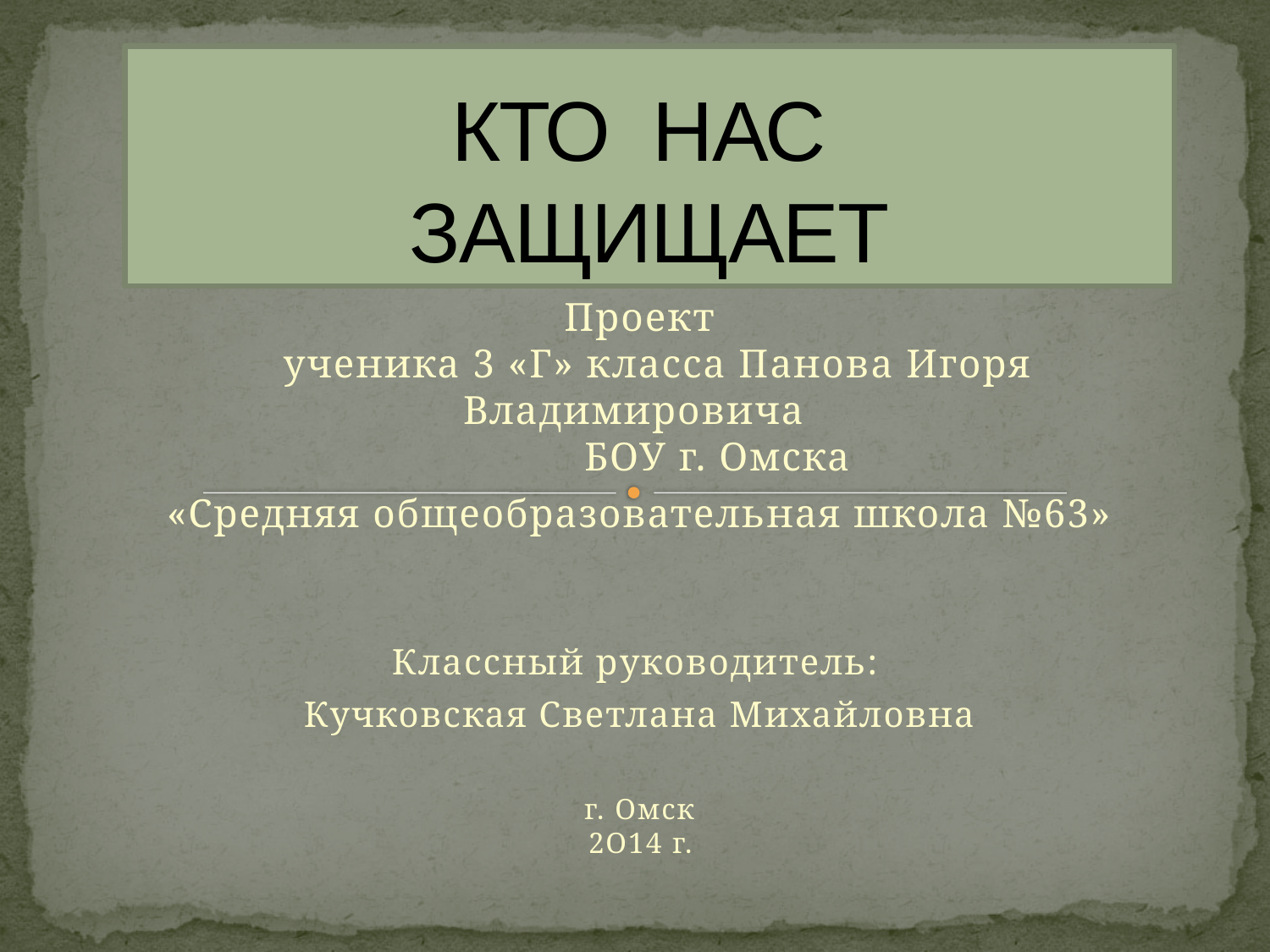

# КТО  НАС ЗАЩИЩАЕТ
Проект
   ученика 3 «Г» класса Панова Игоря Владимировича
              БОУ г. Омска
«Средняя общеобразовательная школа №63»
Классный руководитель:
Кучковская Светлана Михайловна
г. Омск
2О14 г.